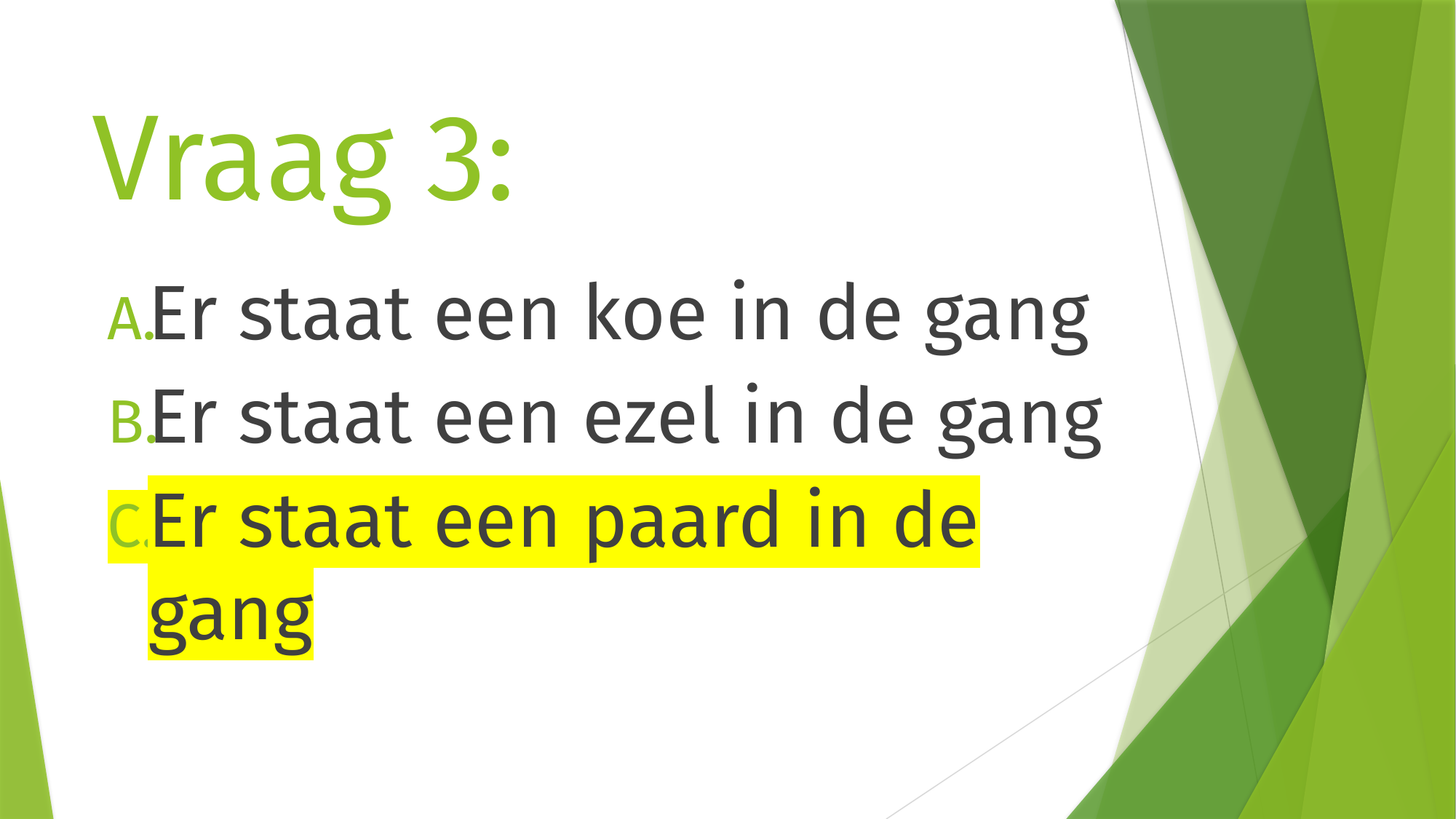

# Vraag 3:
Er staat een koe in de gang
Er staat een ezel in de gang
Er staat een paard in de gang